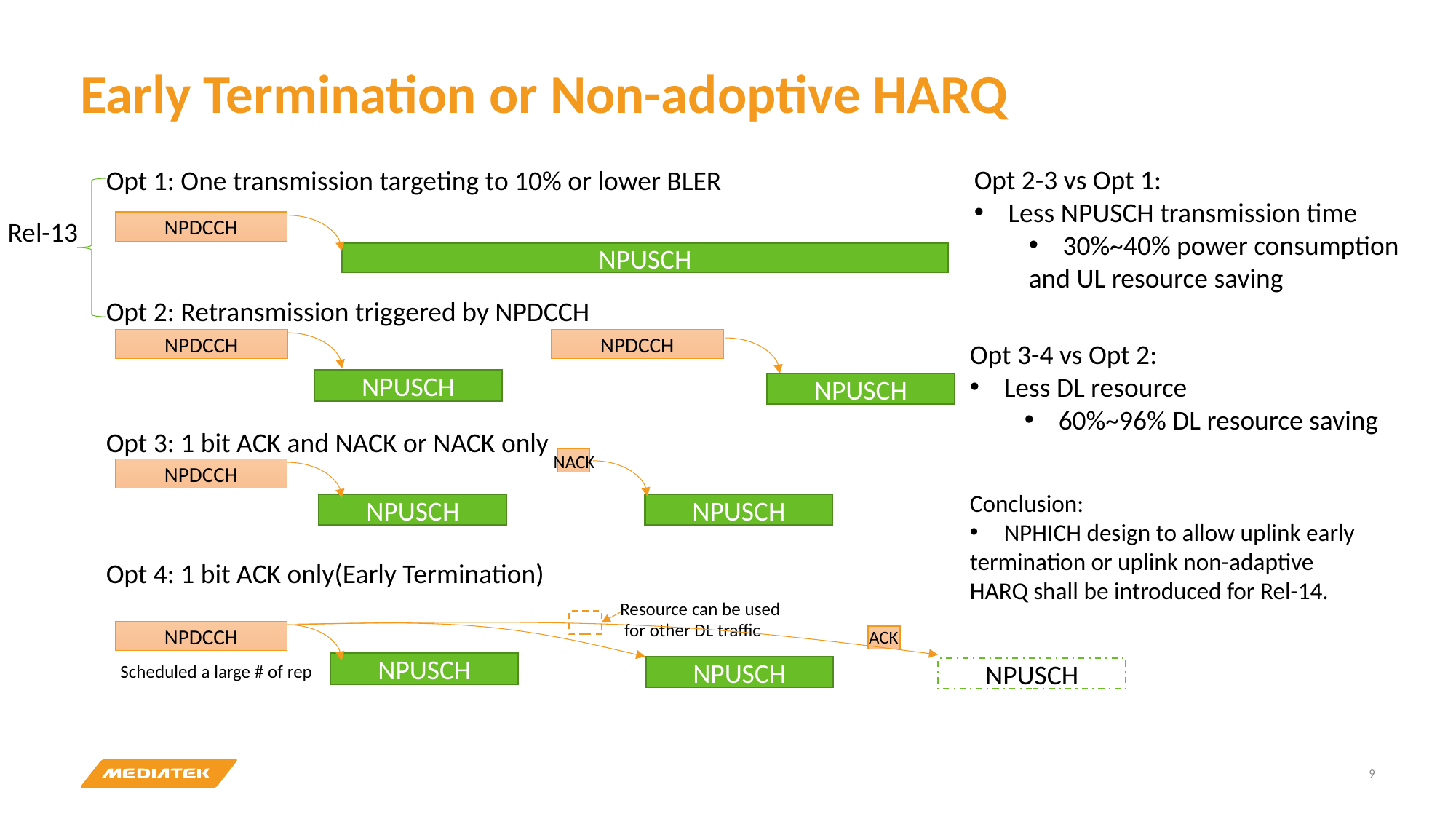

# Early Termination or Non-adoptive HARQ
Opt 1: One transmission targeting to 10% or lower BLER

Opt 2: Retransmission triggered by NPDCCH

Opt 3: 1 bit ACK and NACK or NACK only

Opt 4: 1 bit ACK only(Early Termination)

Opt 2-3 vs Opt 1:
Less NPUSCH transmission time
30%~40% power consumption
and UL resource saving

NPDCCH
Rel-13

NPUSCH
NPDCCH
NPDCCH

Opt 3-4 vs Opt 2:
Less DL resource
60%~96% DL resource saving

NPUSCH
NPUSCH

NACK
NPDCCH

Conclusion:
NPHICH design to allow uplink early
termination or uplink non-adaptive
HARQ shall be introduced for Rel-14.
NPUSCH
NPUSCH
Resource can be used
 for other DL traffic

NPDCCH

ACK
NPUSCH
NPUSCH
NPUSCH
Scheduled a large # of rep
9